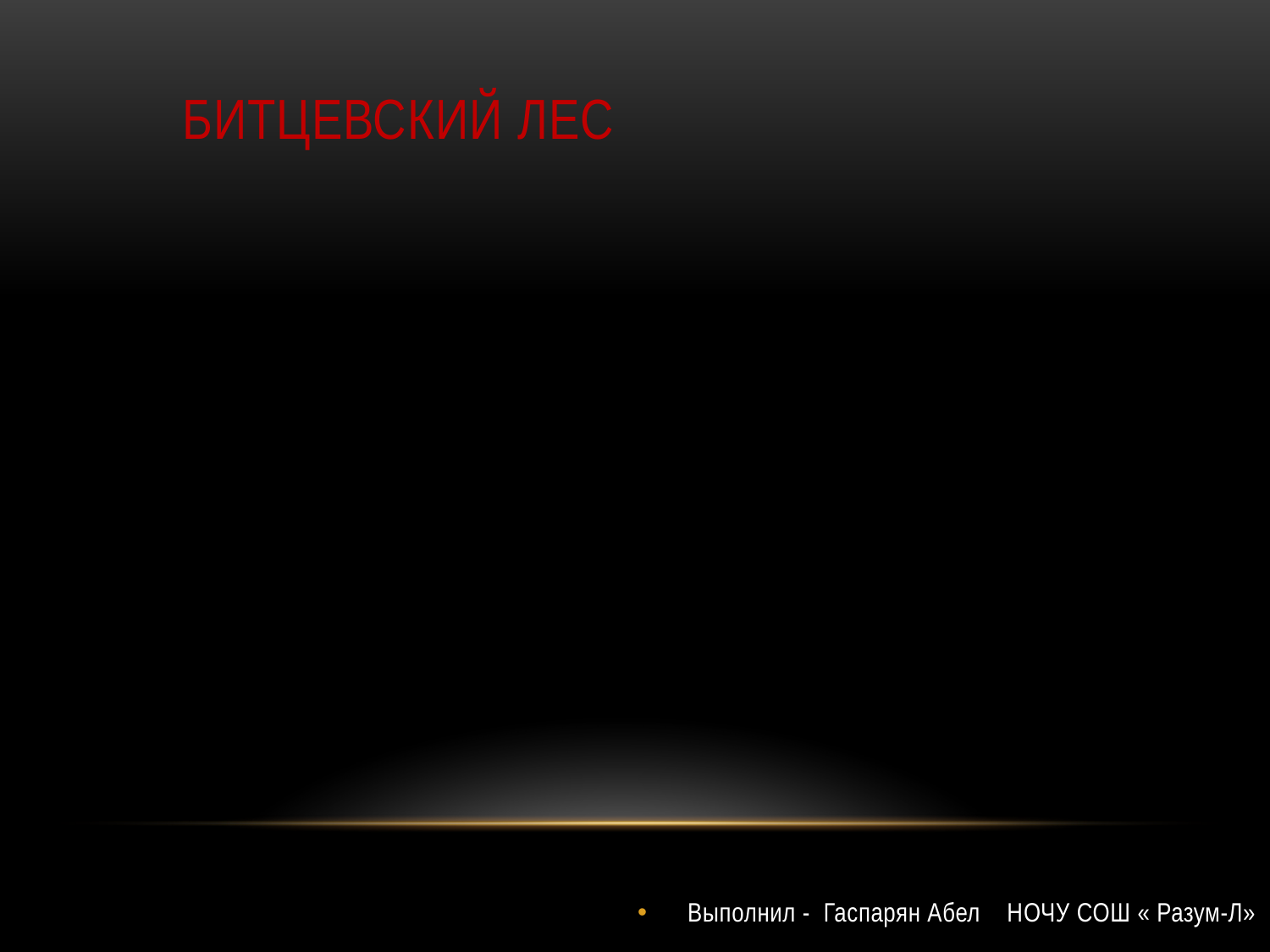

# Битцевский лес

Выполнил -  Гаспарян Абел    НОЧУ СОШ « Разум-Л»